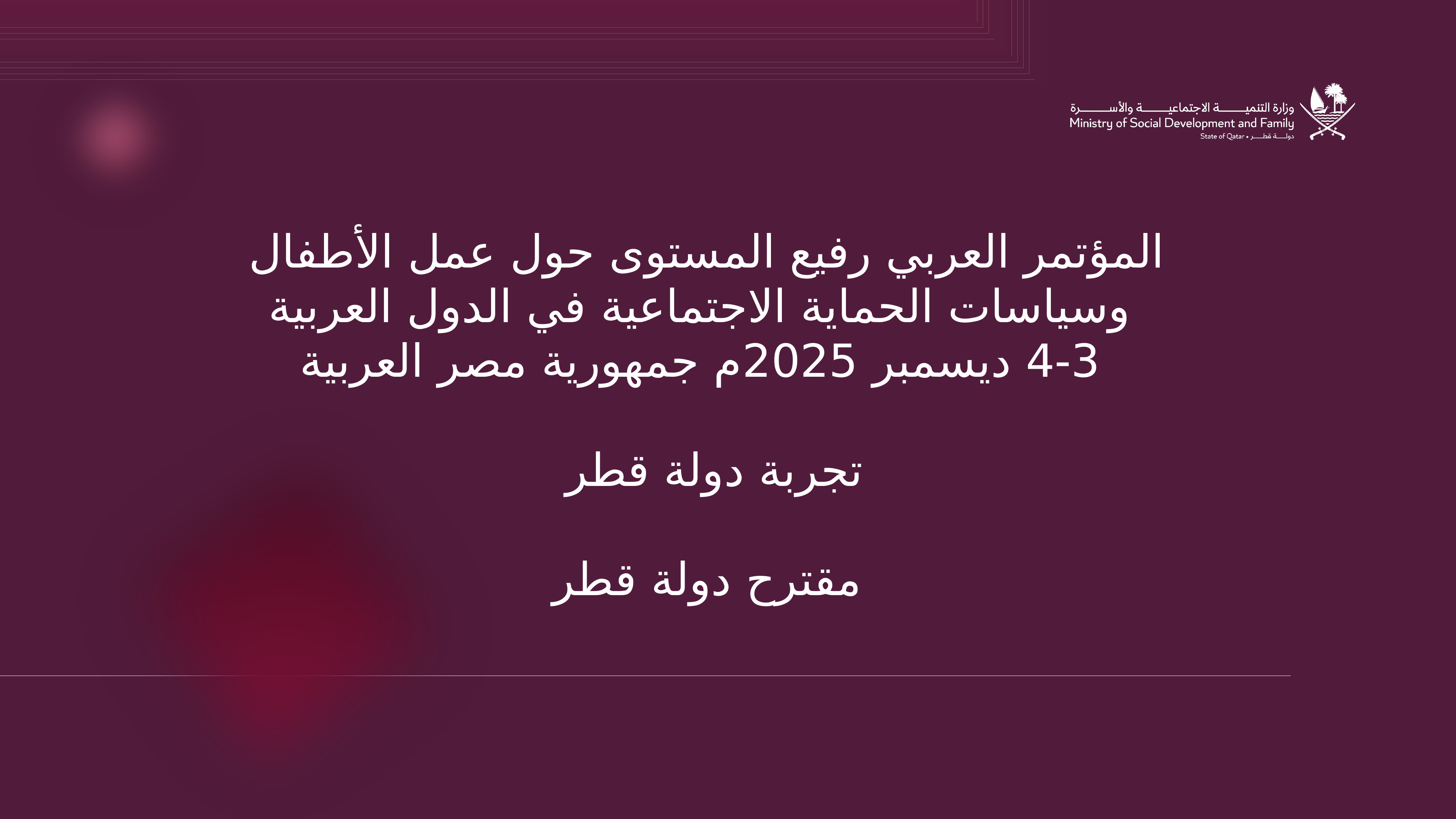

# المؤتمر العربي رفيع المستوى حول عمل الأطفال وسياسات الحماية الاجتماعية في الدول العربية 3-4 ديسمبر 2025م جمهورية مصر العربية تجربة دولة قطر مقترح دولة قطر